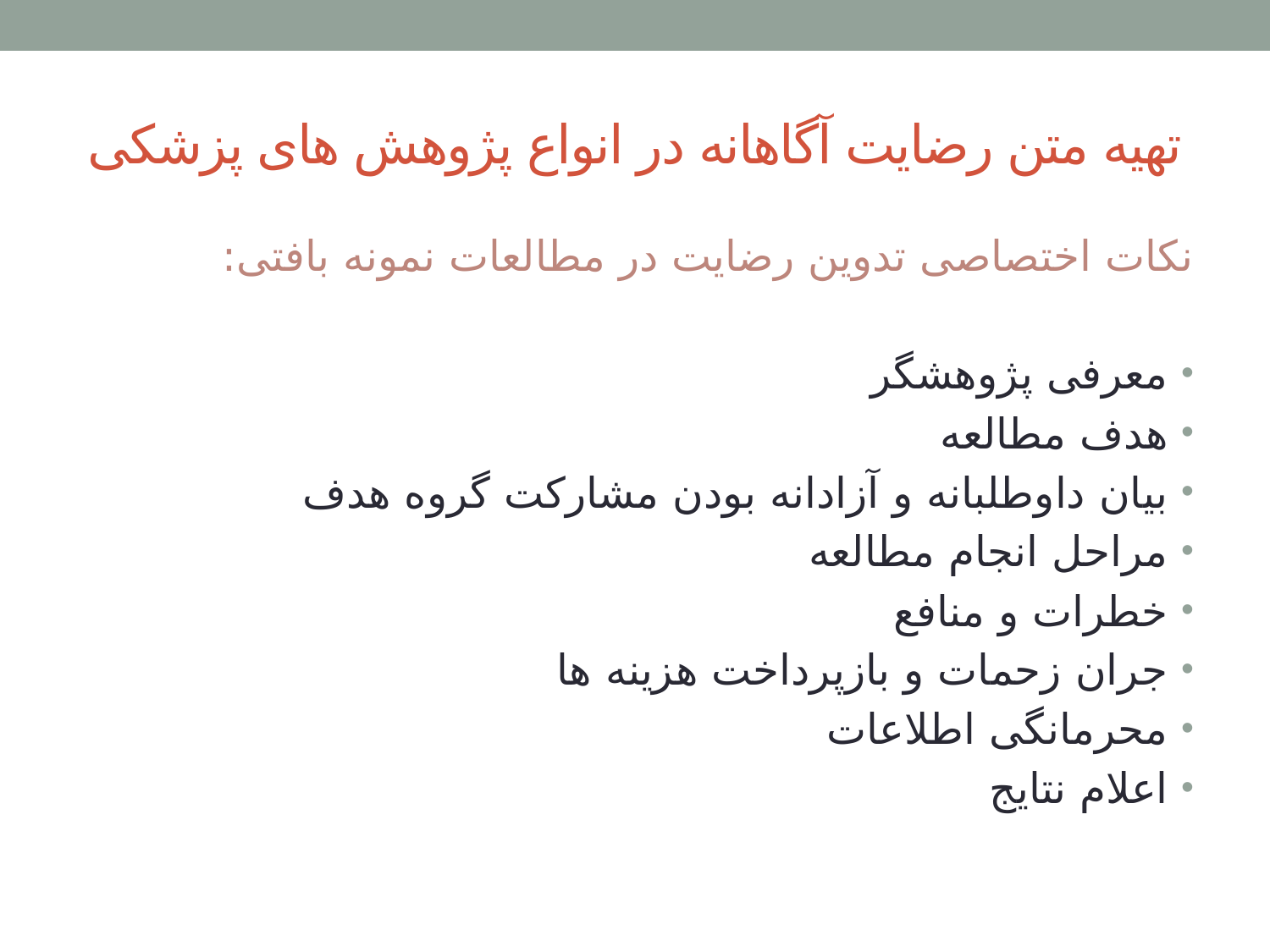

# تهیه متن رضایت آگاهانه در انواع پژوهش های پزشکی
نکات اختصاصی تدوین رضایت در مطالعات نمونه بافتی:

معرفی پژوهشگر
هدف مطالعه
بیان داوطلبانه و آزادانه بودن مشارکت گروه هدف
مراحل انجام مطالعه
خطرات و منافع
جران زحمات و بازپرداخت هزینه ها
محرمانگی اطلاعات
اعلام نتایج